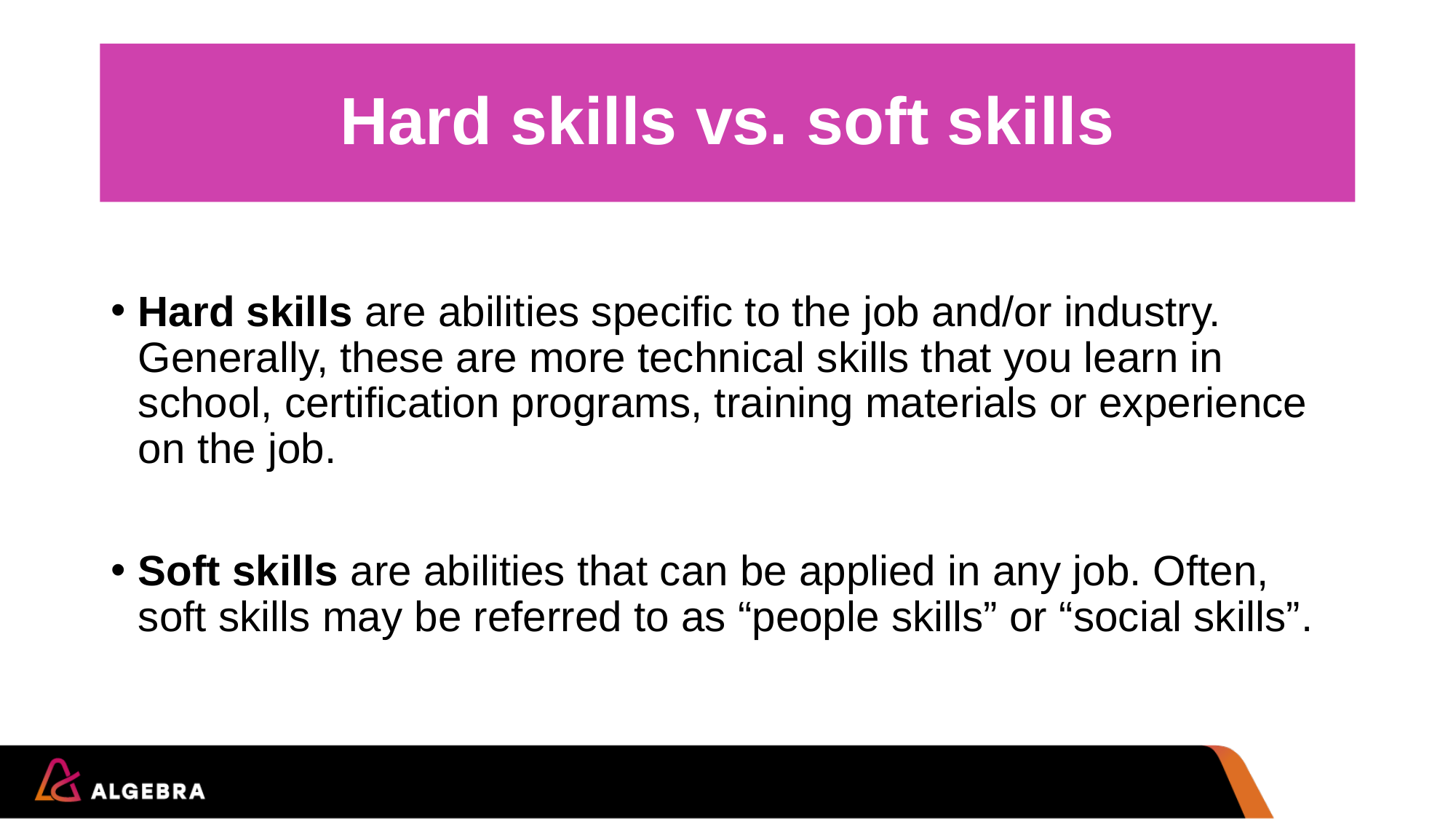

# Hard skills vs. soft skills

Hard skills are abilities specific to the job and/or industry. Generally, these are more technical skills that you learn in school, certification programs, training materials or experience on the job.

Soft skills are abilities that can be applied in any job. Often, soft skills may be referred to as “people skills” or “social skills”.